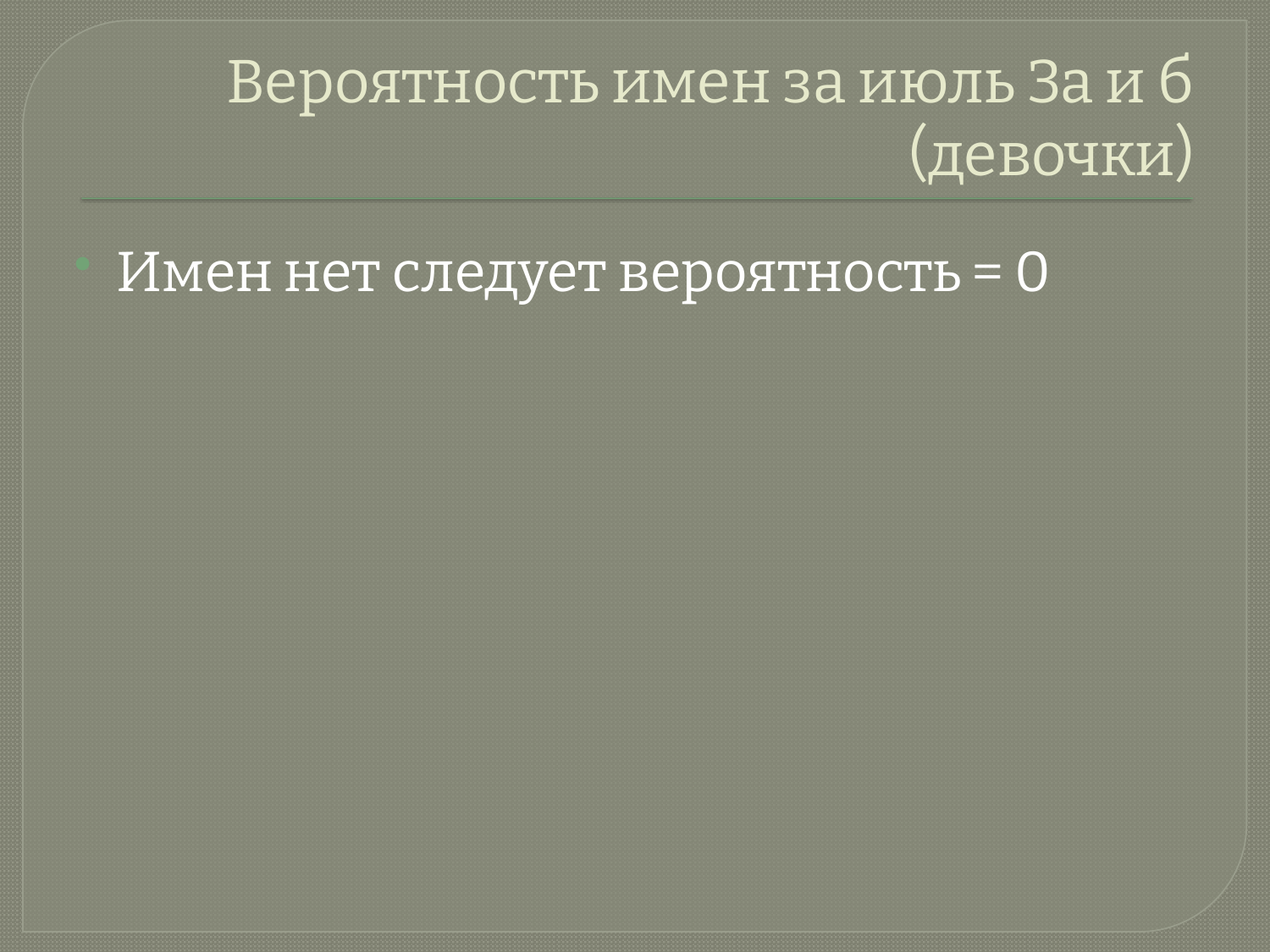

# Вероятность имен за июль 3а и б (девочки)
Имен нет следует вероятность = 0